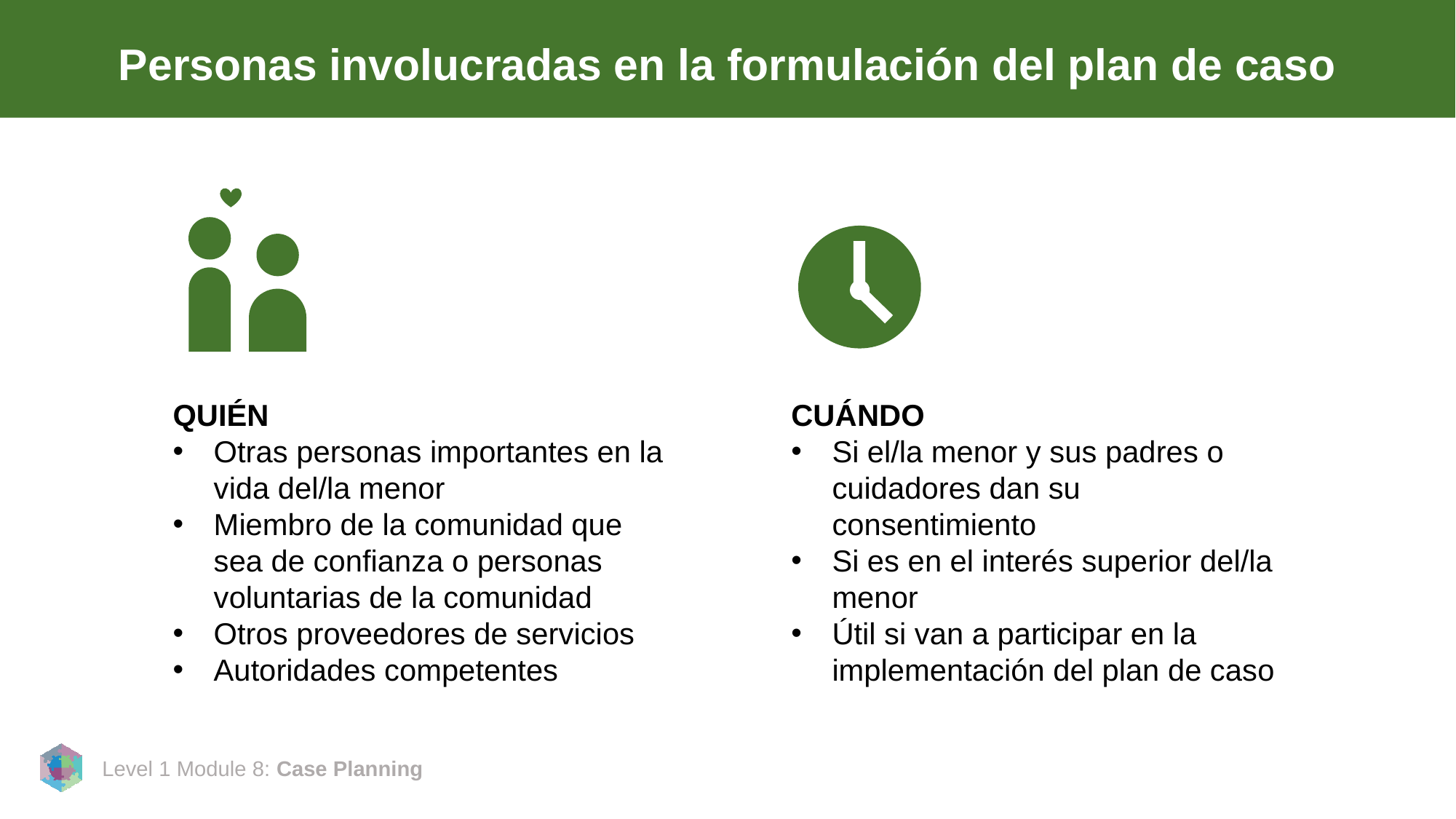

# Personas involucradas en la formulación del plan de caso

QUIÉN
Otras personas importantes en la vida del/la menor
Miembro de la comunidad que sea de confianza o personas voluntarias de la comunidad
Otros proveedores de servicios
Autoridades competentes
CUÁNDO
Si el/la menor y sus padres o cuidadores dan su consentimiento
Si es en el interés superior del/la menor
Útil si van a participar en la implementación del plan de caso